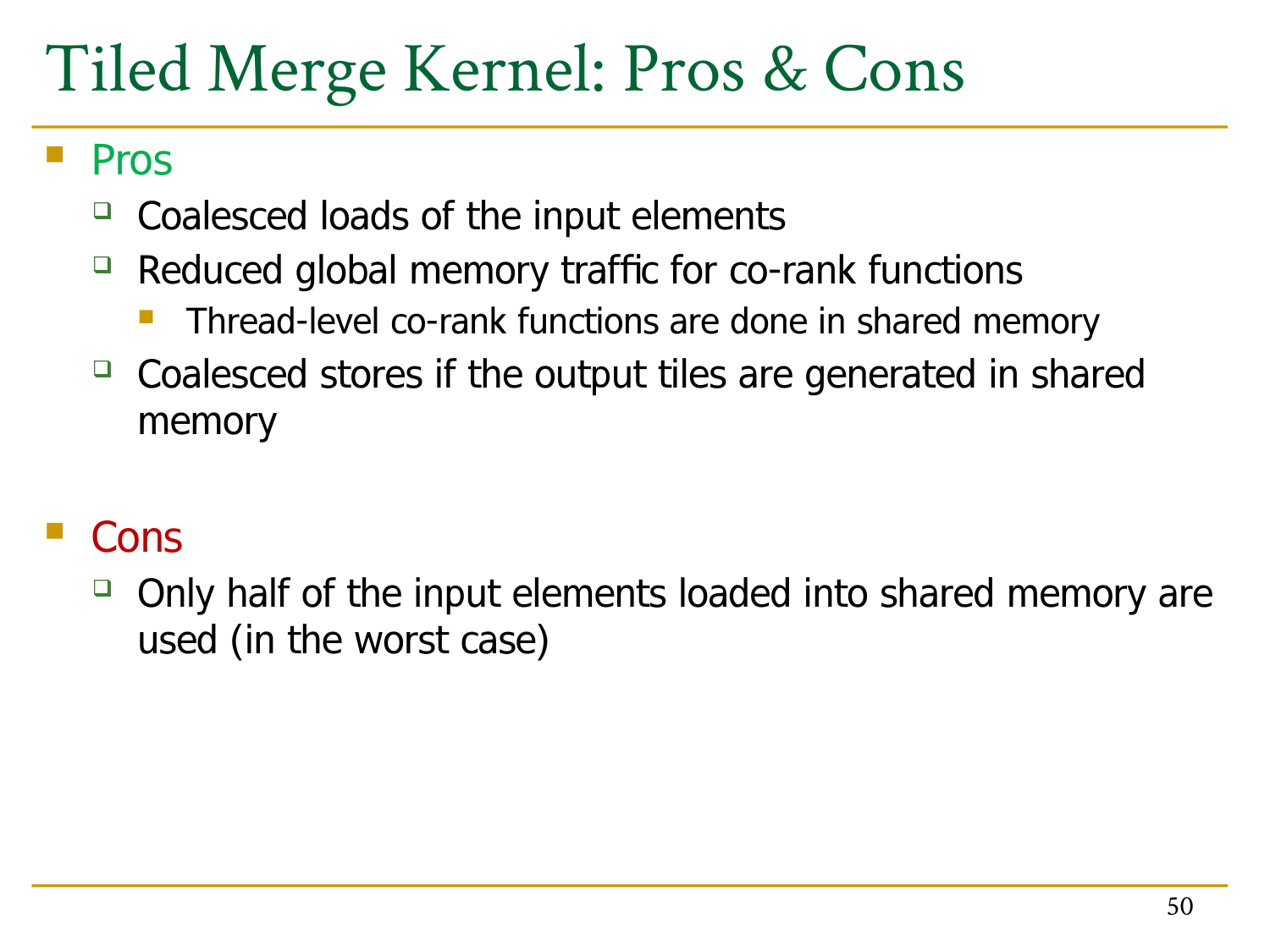

# Tiled Merge Kernel: Pros & Cons
Pros
Coalesced loads of the input elements
Reduced global memory traffic for co-rank functions
Thread-level co-rank functions are done in shared memory
Coalesced stores if the output tiles are generated in shared memory

Cons
Only half of the input elements loaded into shared memory are used (in the worst case)
50